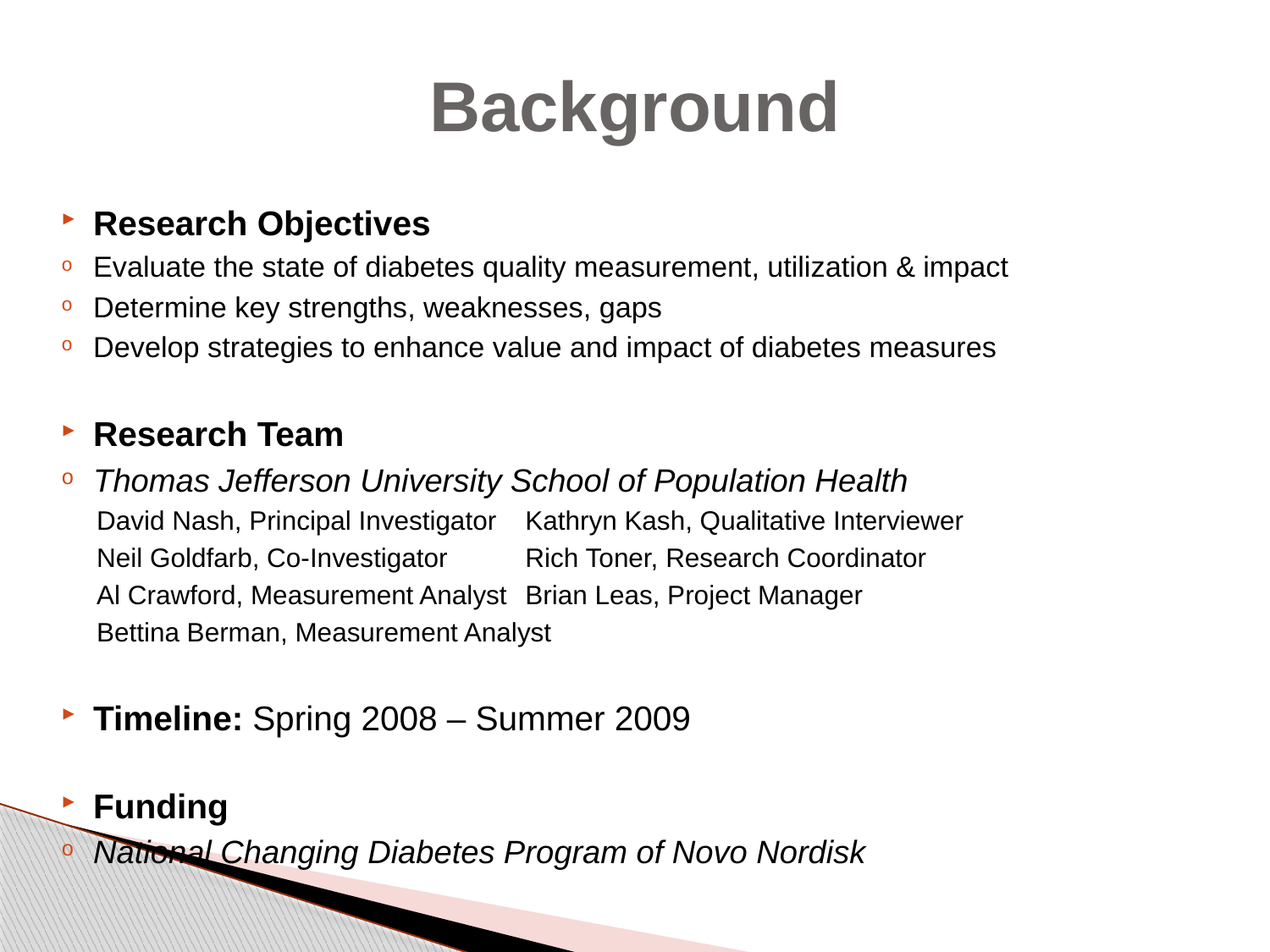

# Background

Research Objectives
Evaluate the state of diabetes quality measurement, utilization & impact
Determine key strengths, weaknesses, gaps
Develop strategies to enhance value and impact of diabetes measures

Research Team
Thomas Jefferson University School of Population Health
David Nash, Principal Investigator	Kathryn Kash, Qualitative Interviewer
Neil Goldfarb, Co-Investigator		Rich Toner, Research Coordinator
Al Crawford, Measurement Analyst	Brian Leas, Project Manager
Bettina Berman, Measurement Analyst

Timeline: Spring 2008 – Summer 2009

Funding
National Changing Diabetes Program of Novo Nordisk